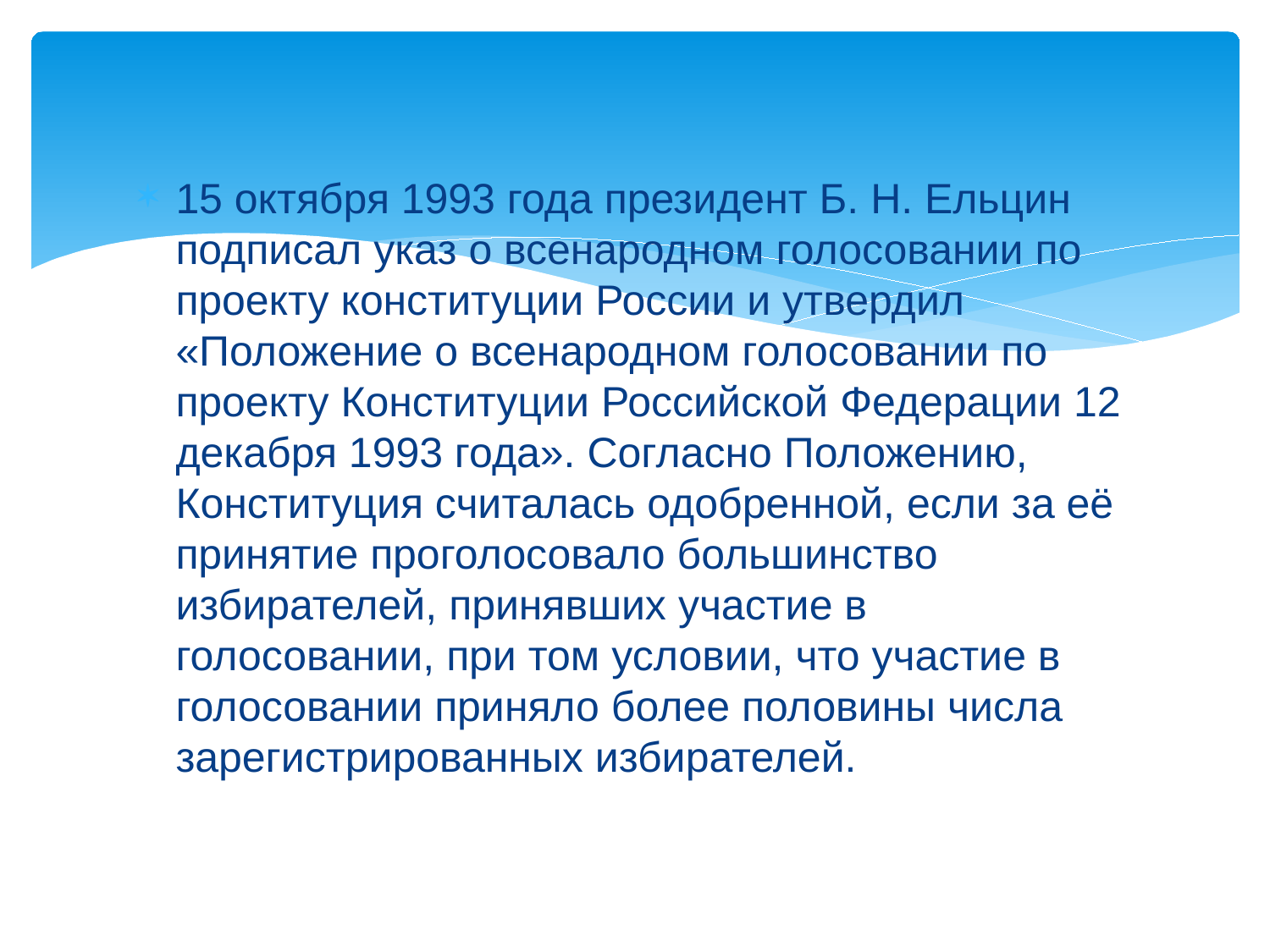

15 октября 1993 года президент Б. Н. Ельцин подписал указ о всенародном голосовании по проекту конституции России и утвердил «Положение о всенародном голосовании по проекту Конституции Российской Федерации 12 декабря 1993 года». Согласно Положению, Конституция считалась одобренной, если за её принятие проголосовало большинство избирателей, принявших участие в голосовании, при том условии, что участие в голосовании приняло более половины числа зарегистрированных избирателей.